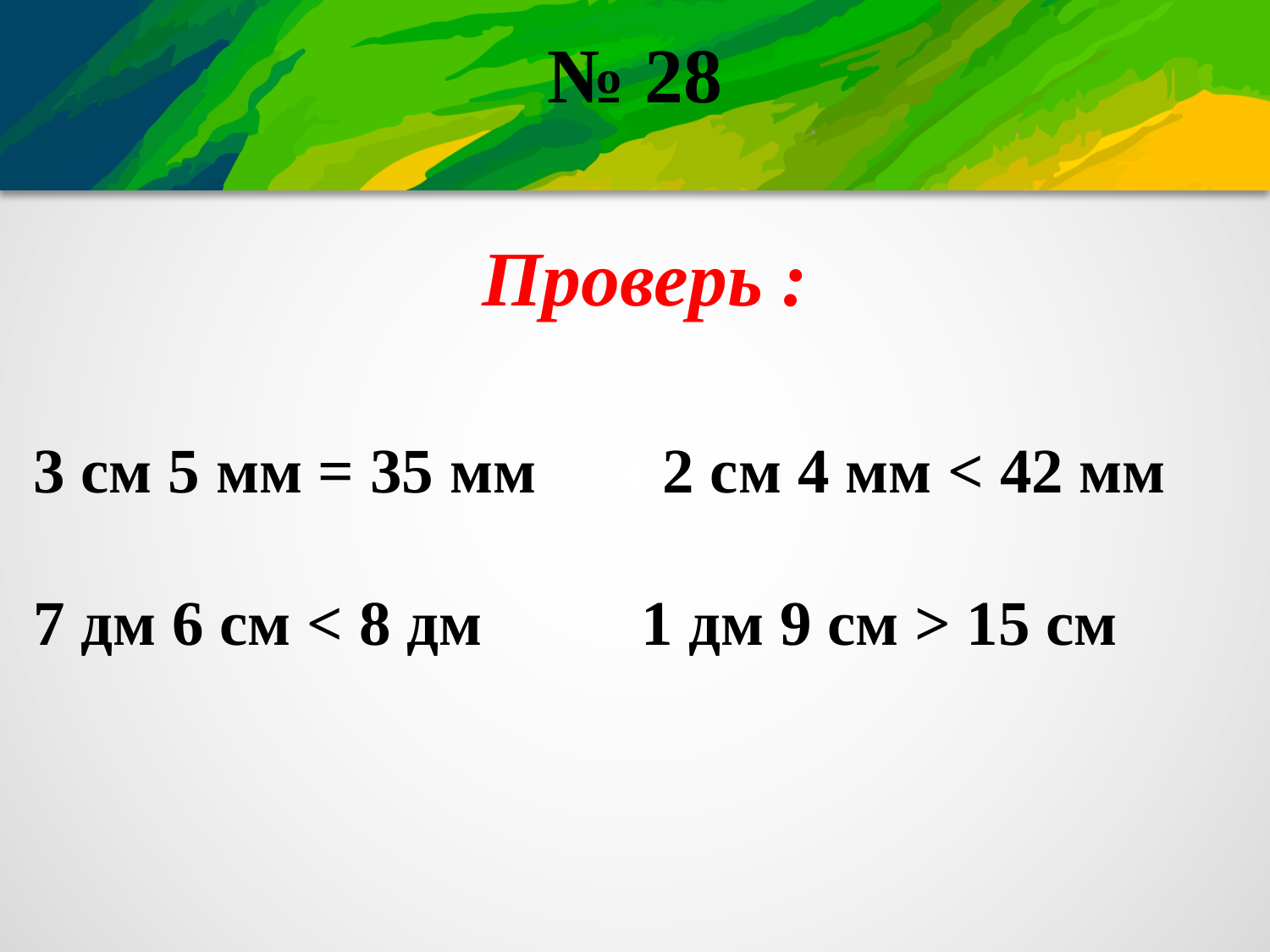

№ 28
Проверь :
3 см 5 мм = 35 мм        2 см 4 мм < 42 мм

7 дм 6 см < 8 дм          1 дм 9 см > 15 см